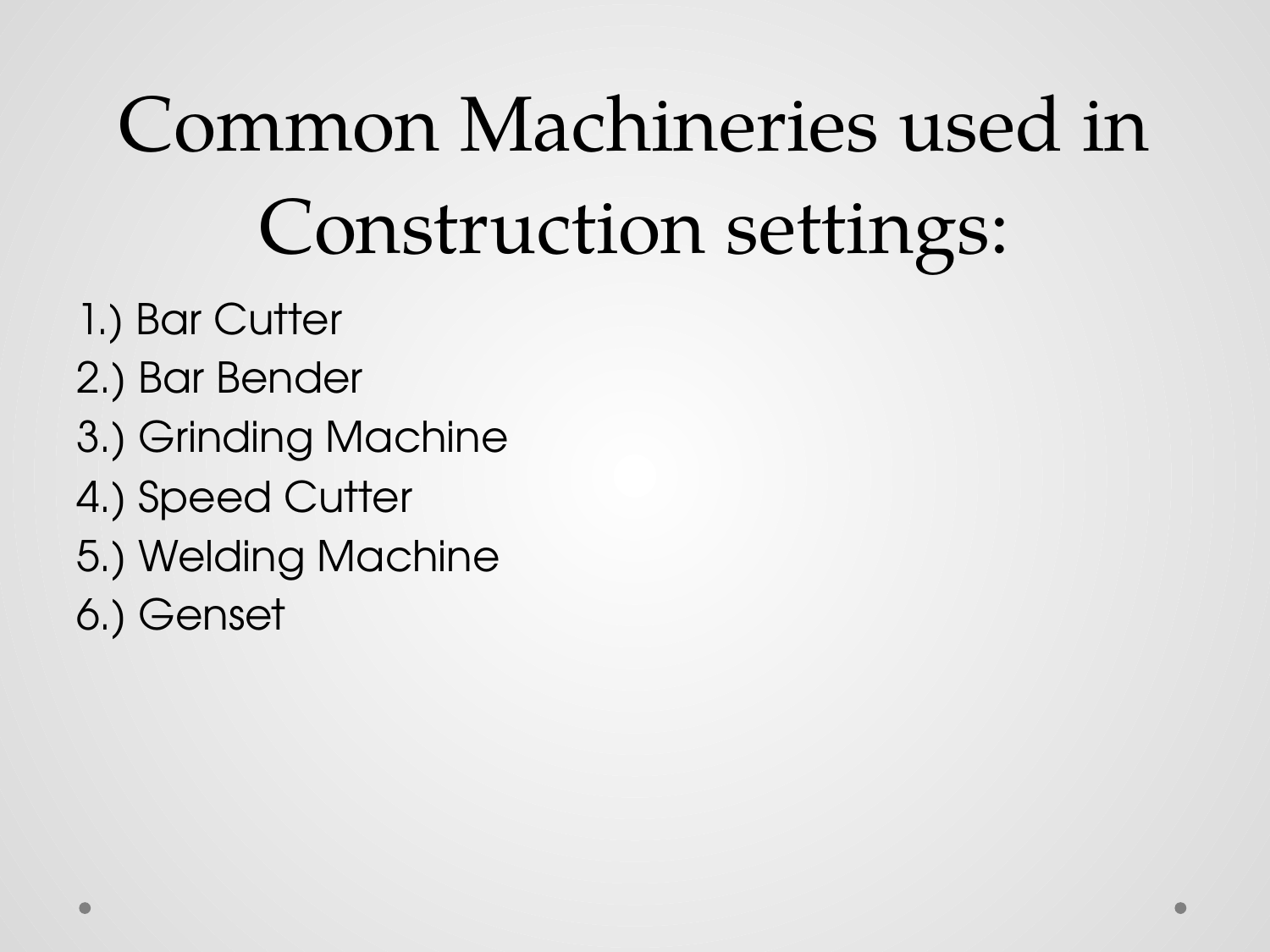

# Common Machineries used in Construction settings:
1.) Bar Cutter
2.) Bar Bender
3.) Grinding Machine
4.) Speed Cutter
5.) Welding Machine
6.) Genset